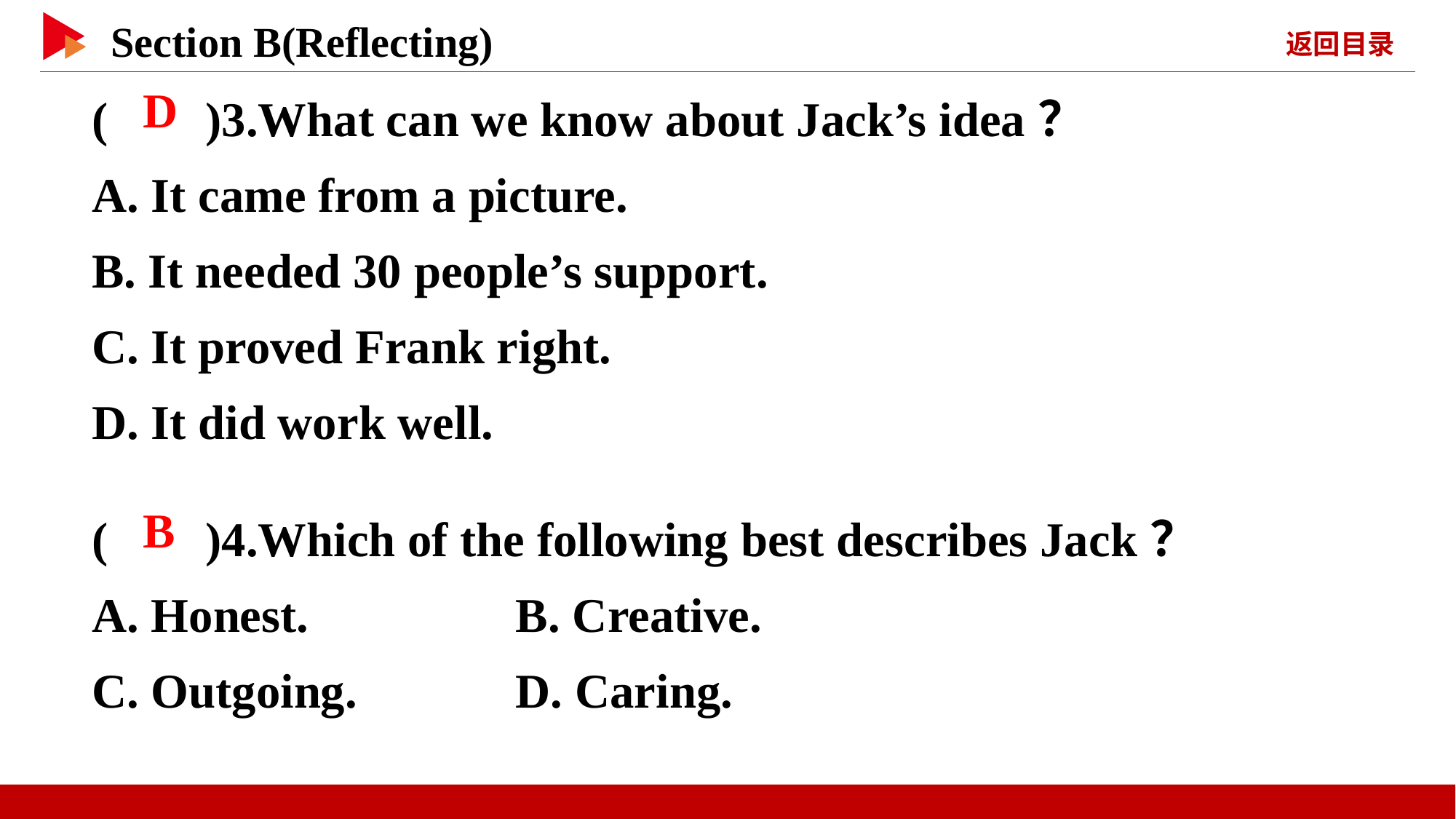

(        )3.What can we know about Jack’s idea？
A. It came from a picture.
B. It needed 30 people’s support.
C. It proved Frank right.
D. It did work well.
   D
(        )4.Which of the following best describes Jack？
A. Honest.                 B. Creative.
C. Outgoing.             D. Caring.
   B